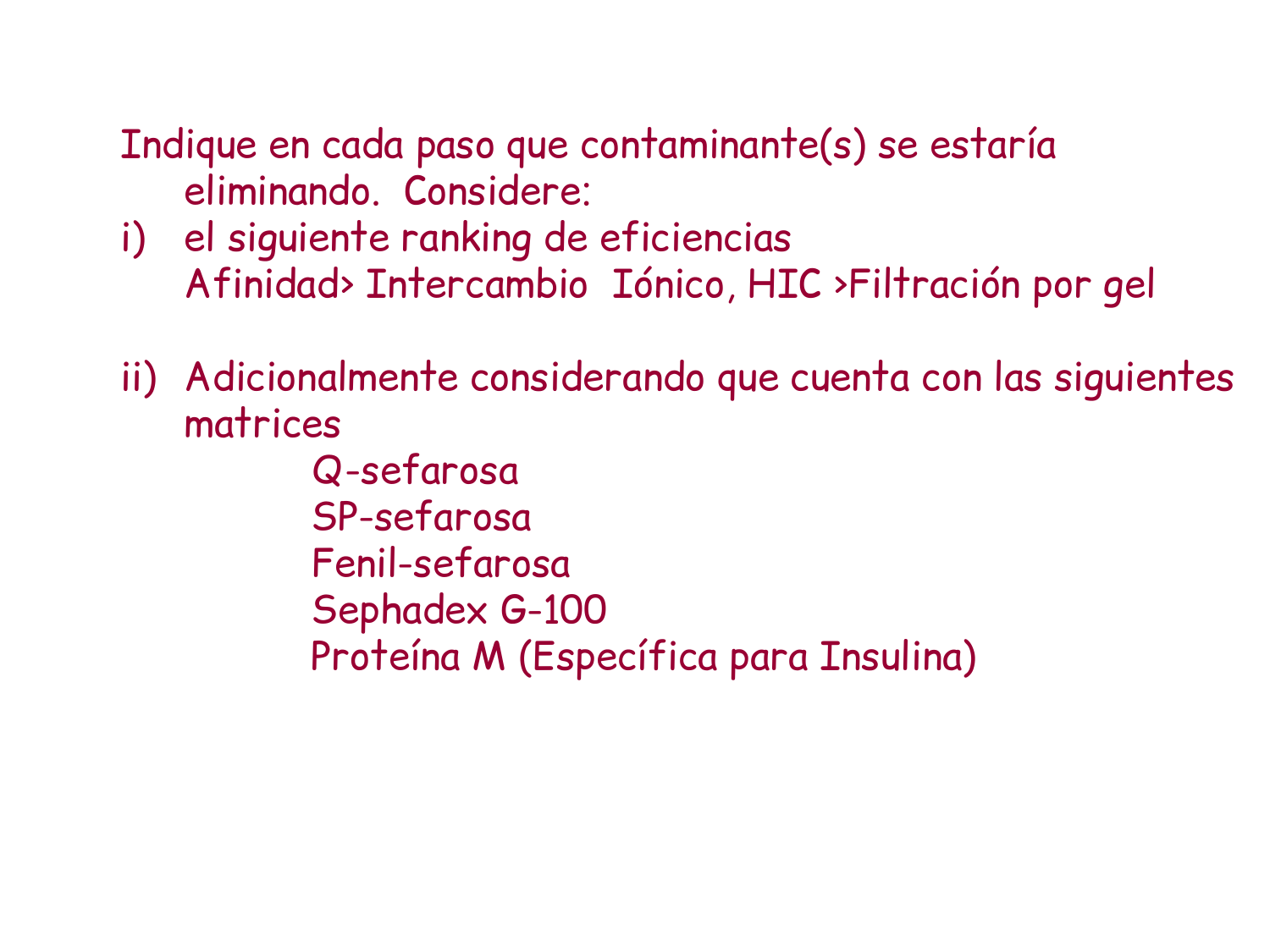

Indique en cada paso que contaminante(s) se estaría eliminando.  Considere:
i)	el siguiente ranking de eficiencias
	Afinidad> Intercambio  Iónico, HIC >Filtración por gel
ii)	Adicionalmente considerando que cuenta con las siguientes  matrices
		Q-sefarosa
		SP-sefarosa
		Fenil-sefarosa
		Sephadex G-100
		Proteína M (Específica para Insulina)